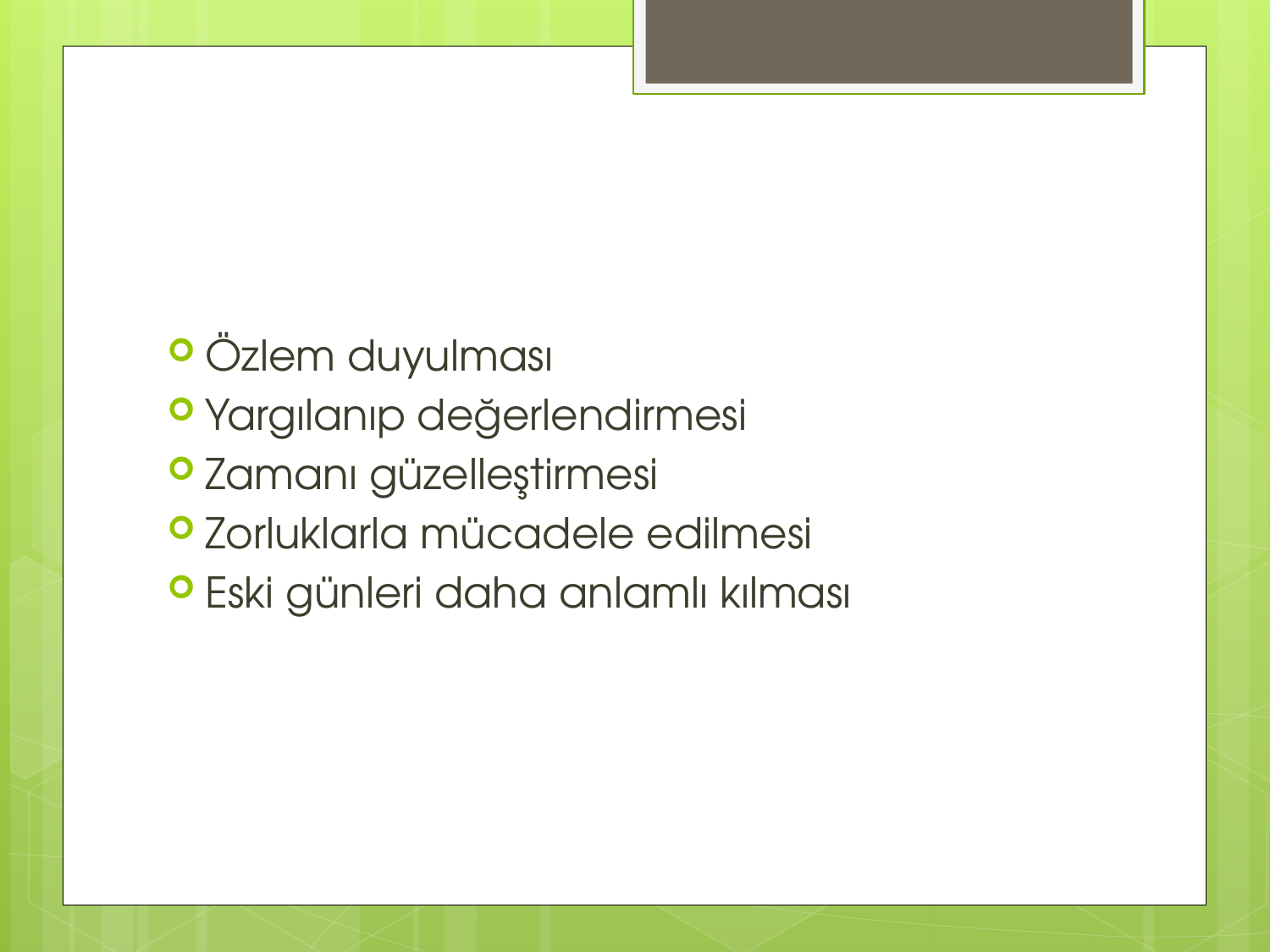

#
Özlem duyulması
Yargılanıp değerlendirmesi
Zamanı güzelleştirmesi
Zorluklarla mücadele edilmesi
Eski günleri daha anlamlı kılması